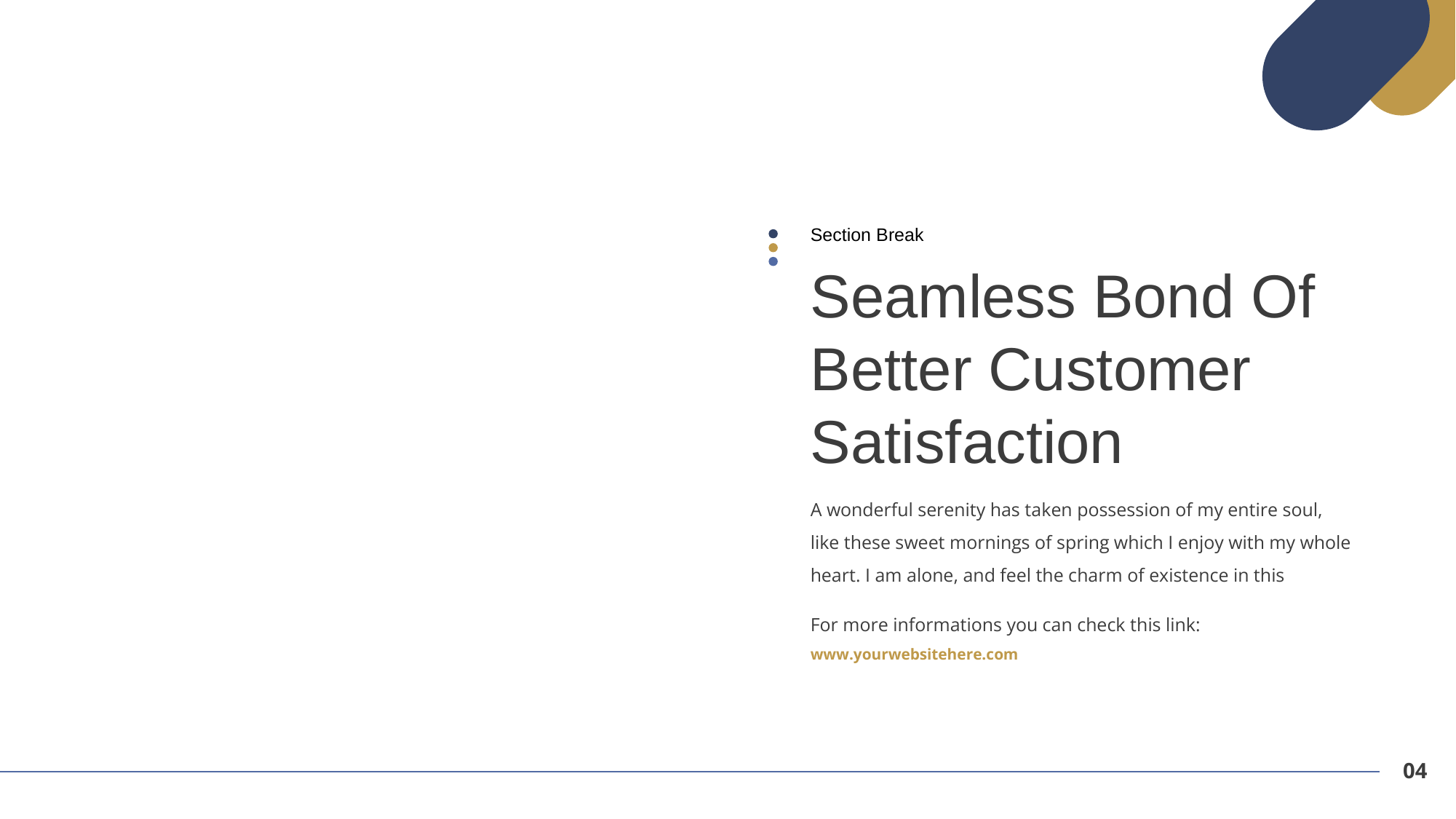

Section Break
# Seamless Bond Of Better Customer Satisfaction
A wonderful serenity has taken possession of my entire soul, like these sweet mornings of spring which I enjoy with my whole heart. I am alone, and feel the charm of existence in this
For more informations you can check this link:
www.yourwebsitehere.com
04